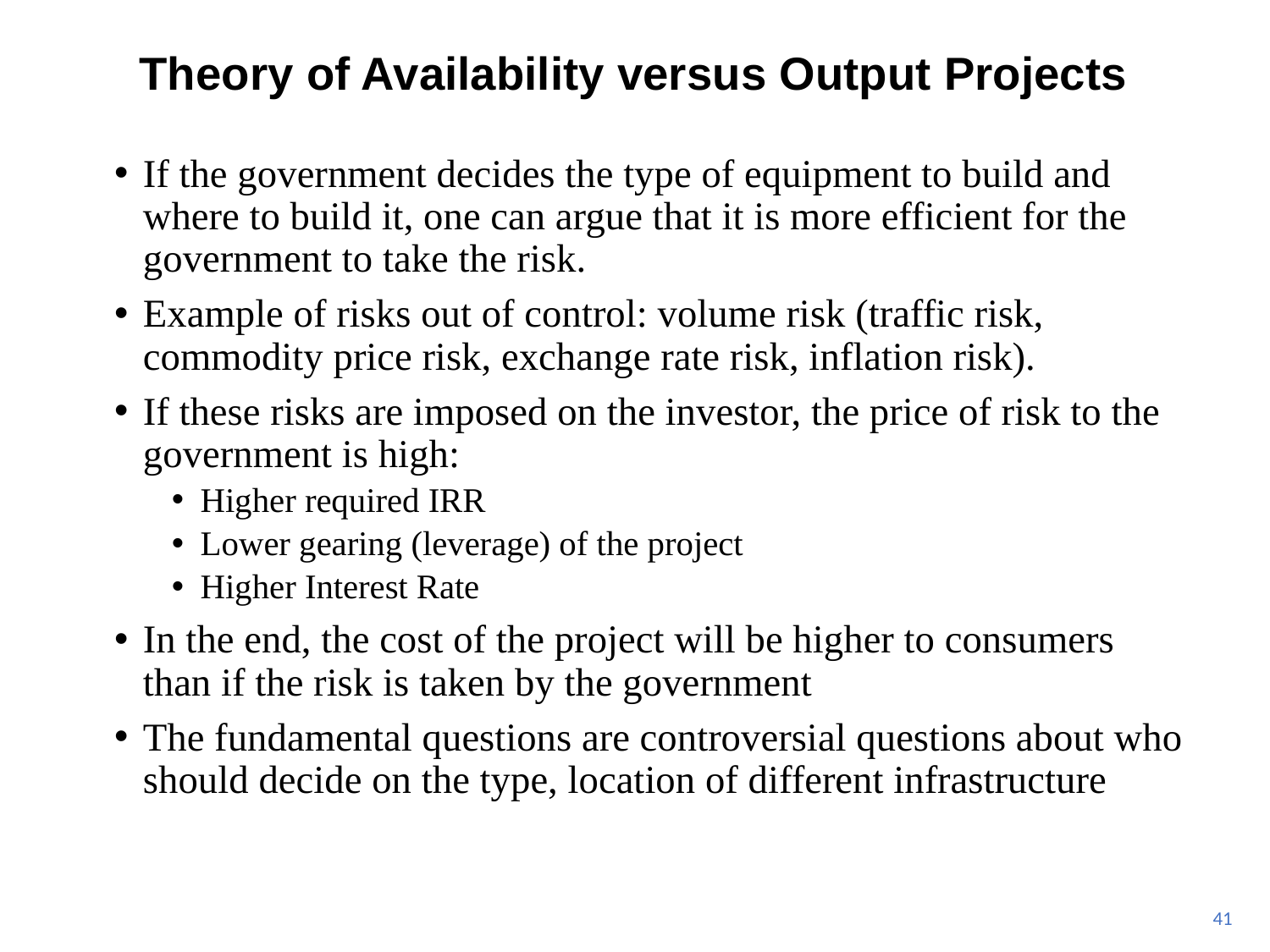

# Theory of Availability versus Output Projects
If the government decides the type of equipment to build and where to build it, one can argue that it is more efficient for the government to take the risk.
Example of risks out of control: volume risk (traffic risk, commodity price risk, exchange rate risk, inflation risk).
If these risks are imposed on the investor, the price of risk to the government is high:
Higher required IRR
Lower gearing (leverage) of the project
Higher Interest Rate
In the end, the cost of the project will be higher to consumers than if the risk is taken by the government
The fundamental questions are controversial questions about who should decide on the type, location of different infrastructure
41